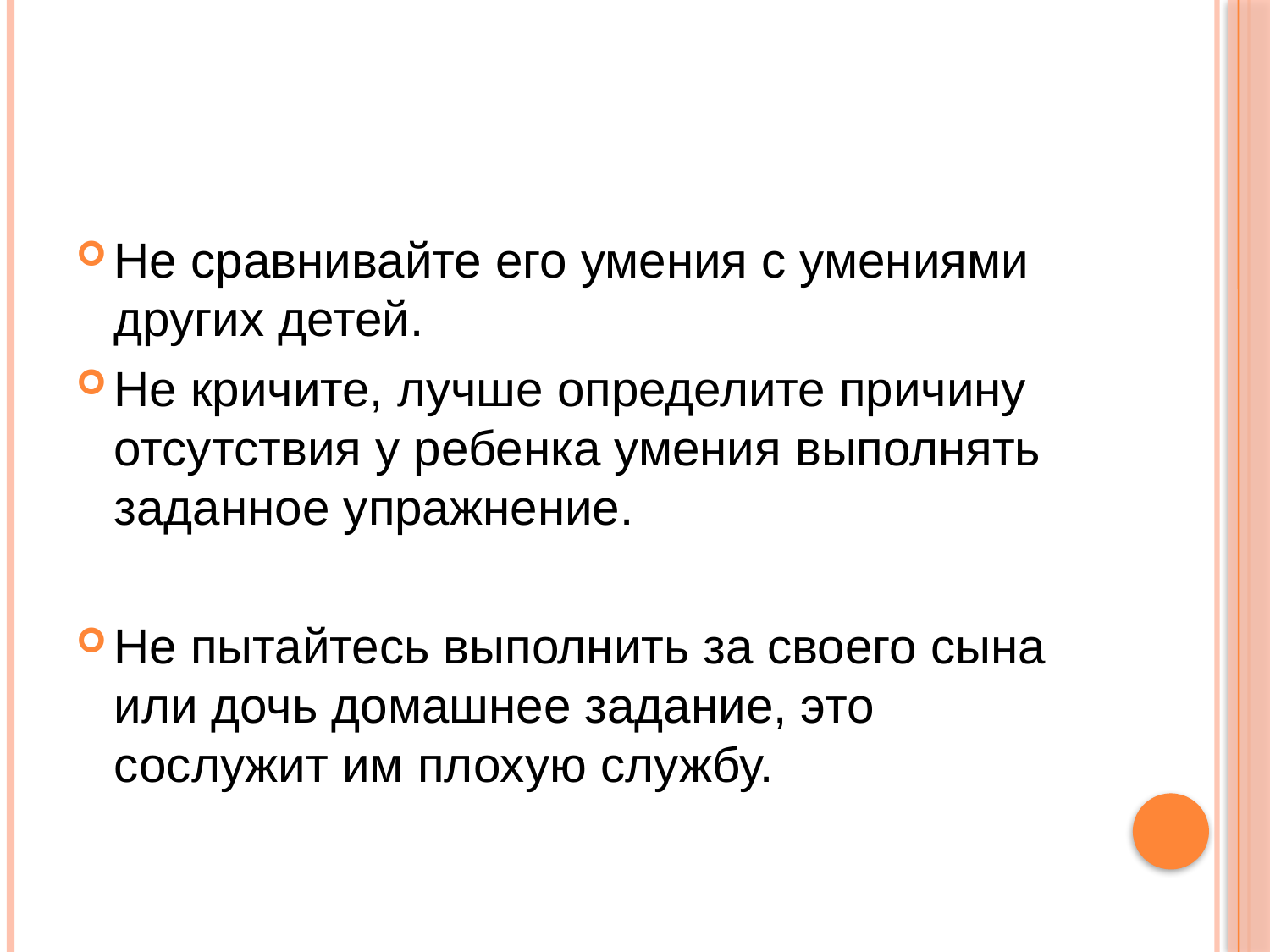

Не сравнивайте его умения с умениями других детей.
Не кричите, лучше определите причину отсутствия у ребенка умения выполнять заданное упражнение.

Не пытайтесь выполнить за своего сына или дочь домашнее задание, это сослужит им плохую службу.